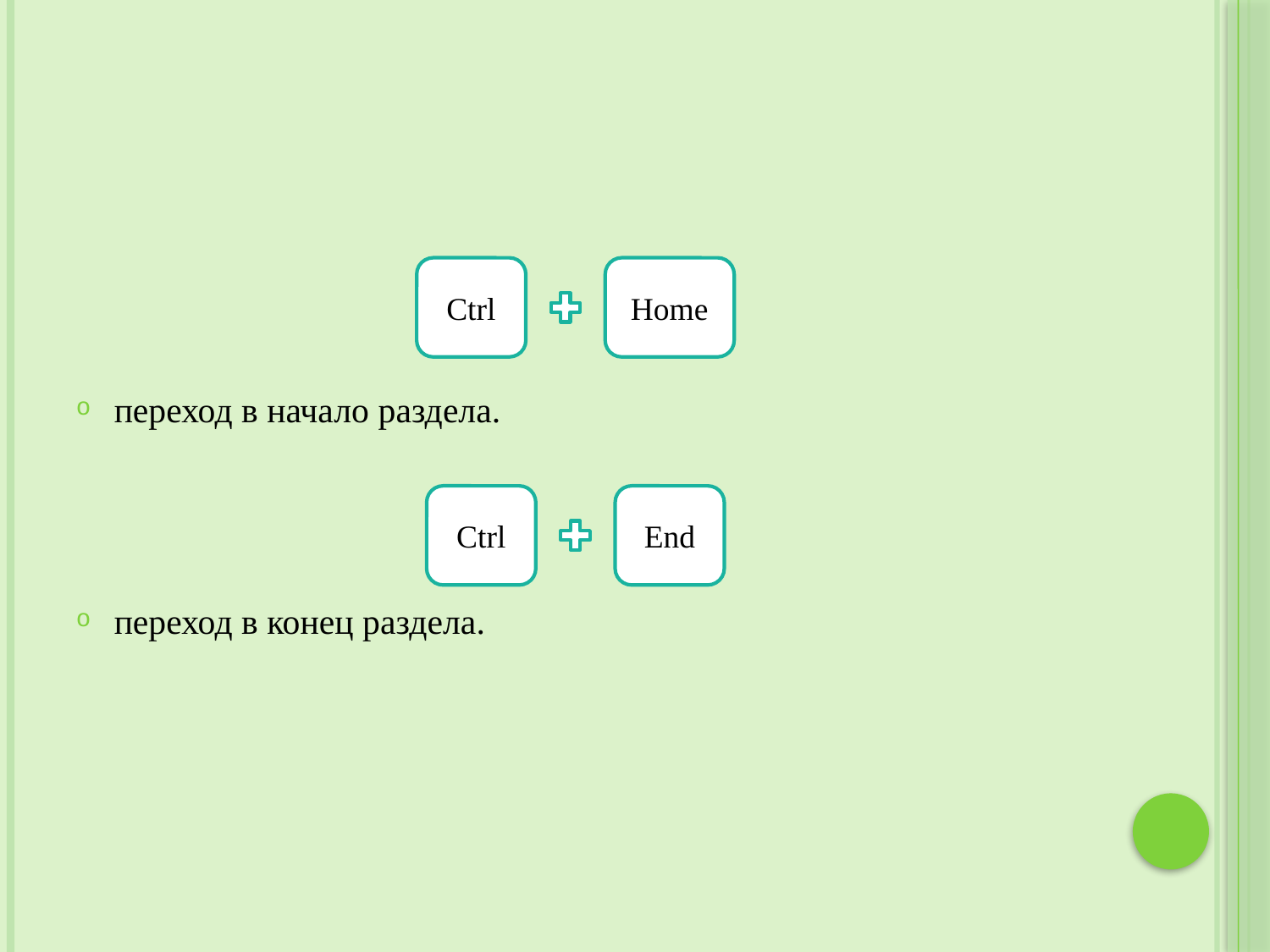

переход в начало раздела.

переход в конец раздела.

Ctrl
Home

Ctrl
End